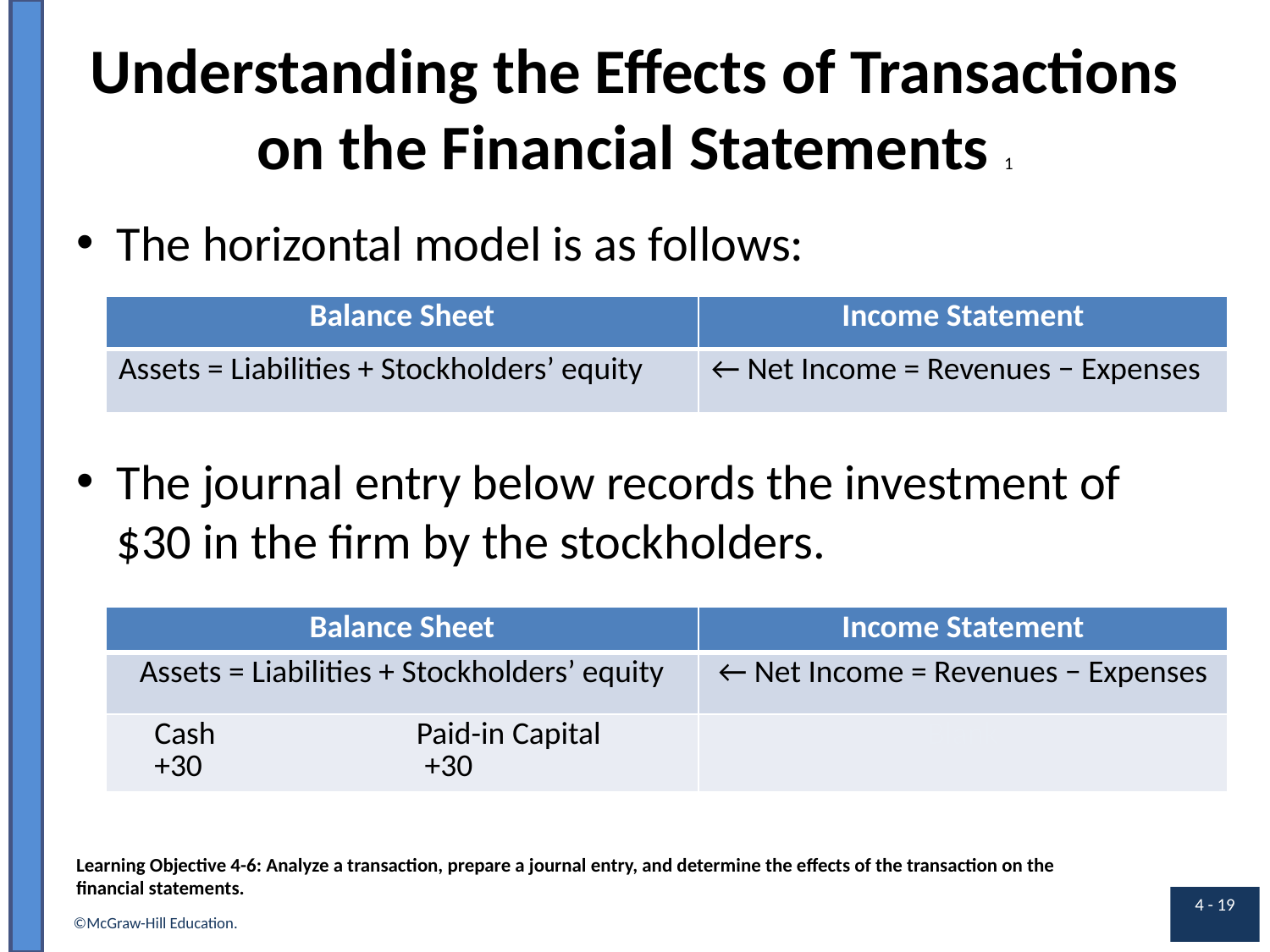

# Understanding the Effects of Transactions on the Financial Statements 1
The horizontal model is as follows:
| Balance Sheet | Income Statement |
| --- | --- |
| Assets = Liabilities + Stockholders’ equity | ← Net Income = Revenues − Expenses |
The journal entry below records the investment of $30 in the firm by the stockholders.
| Balance Sheet | Income Statement |
| --- | --- |
| Assets = Liabilities + Stockholders’ equity | ← Net Income = Revenues − Expenses |
| Cash Paid-in Capital +30 +30 | Blank |
Learning Objective 4-6: Analyze a transaction, prepare a journal entry, and determine the effects of the transaction on the financial statements.